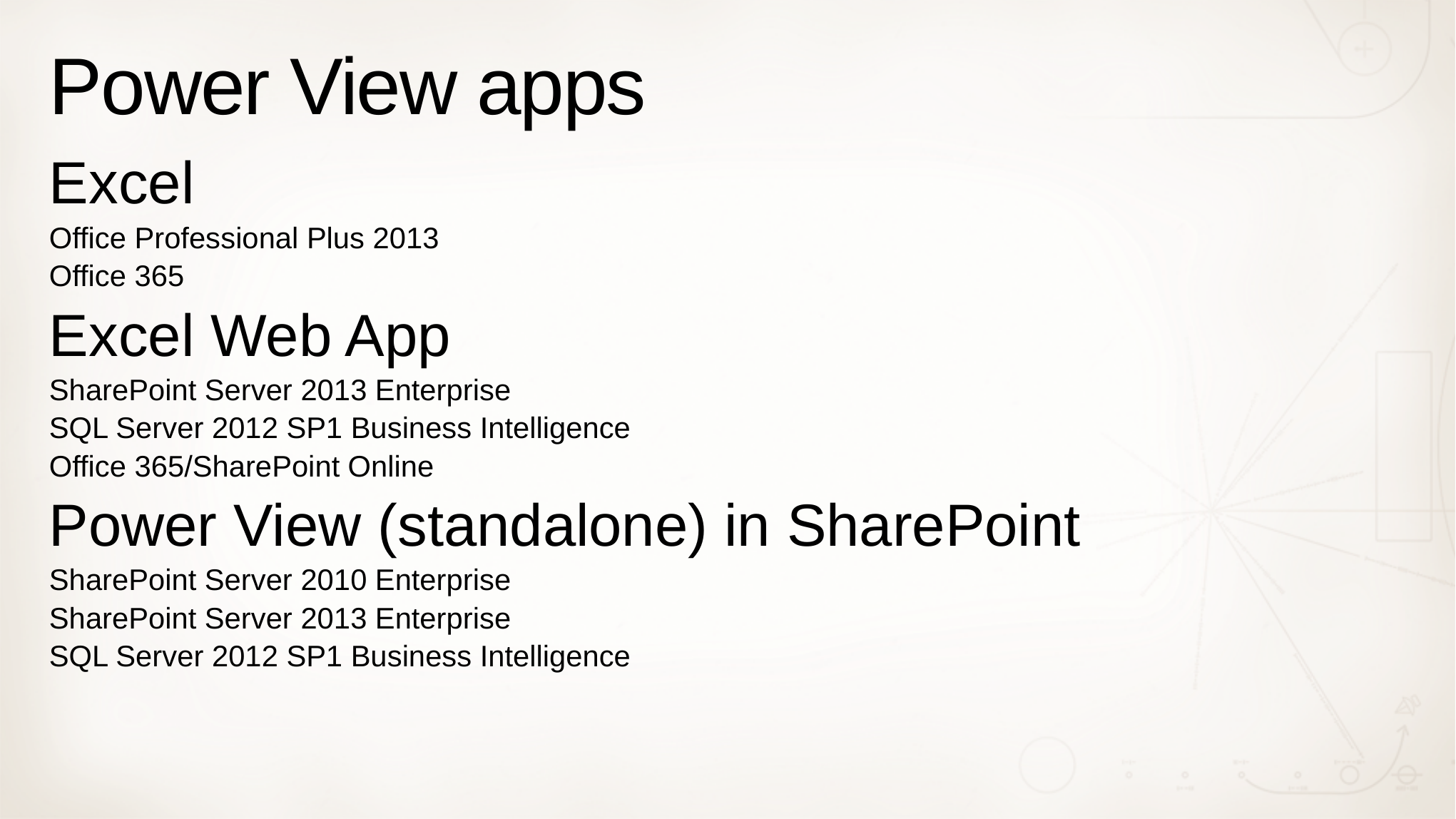

# Power View apps
Excel
Office Professional Plus 2013
Office 365
Excel Web App
SharePoint Server 2013 Enterprise
SQL Server 2012 SP1 Business Intelligence
Office 365/SharePoint Online
Power View (standalone) in SharePoint
SharePoint Server 2010 Enterprise
SharePoint Server 2013 Enterprise
SQL Server 2012 SP1 Business Intelligence